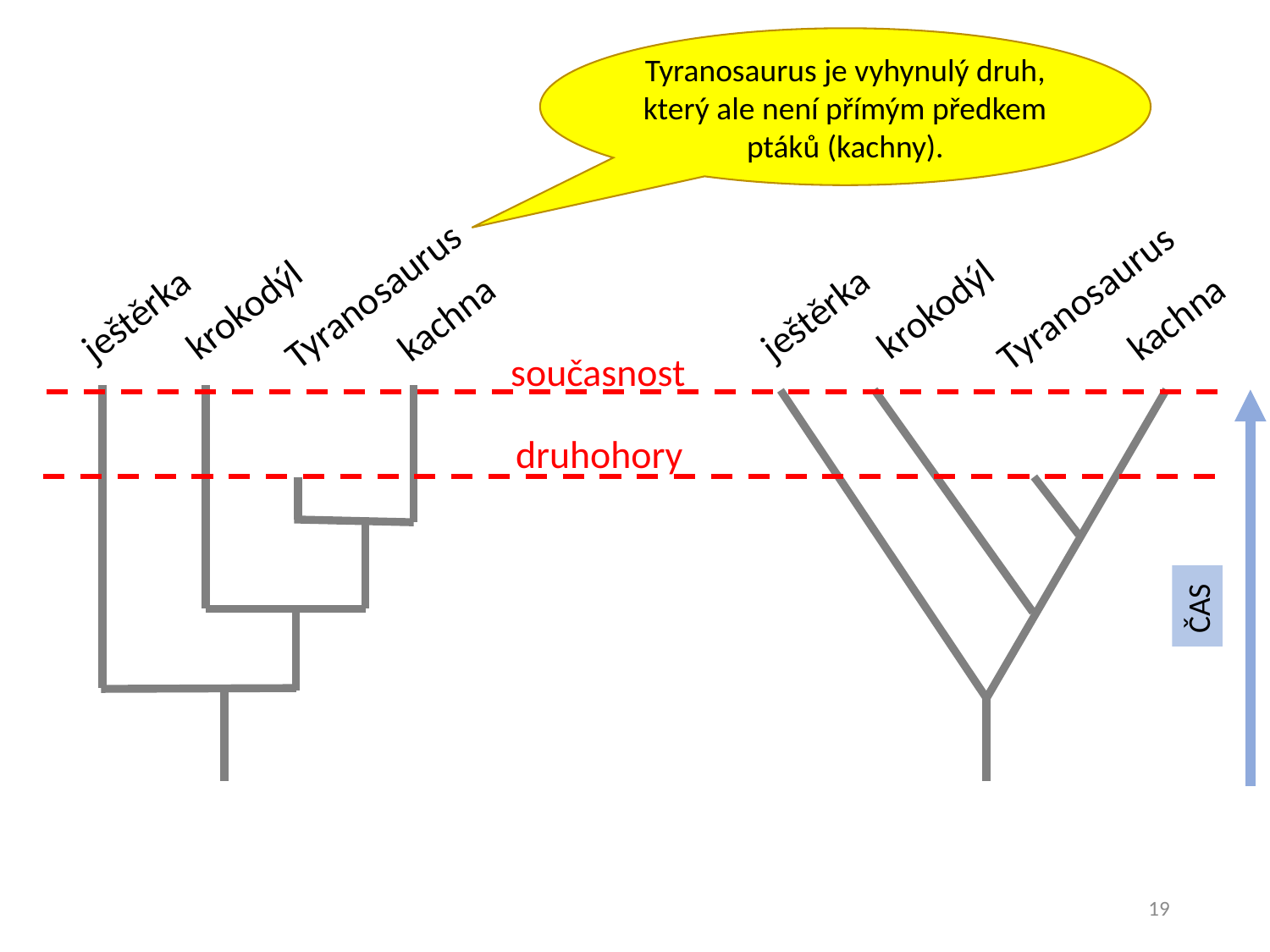

Tyranosaurus je vyhynulý druh, který ale není přímým předkem ptáků (kachny).
krokodýl
ještěrka
kachna
Tyranosaurus
krokodýl
kachna
ještěrka
Tyranosaurus
současnost
druhohory
ČAS
19